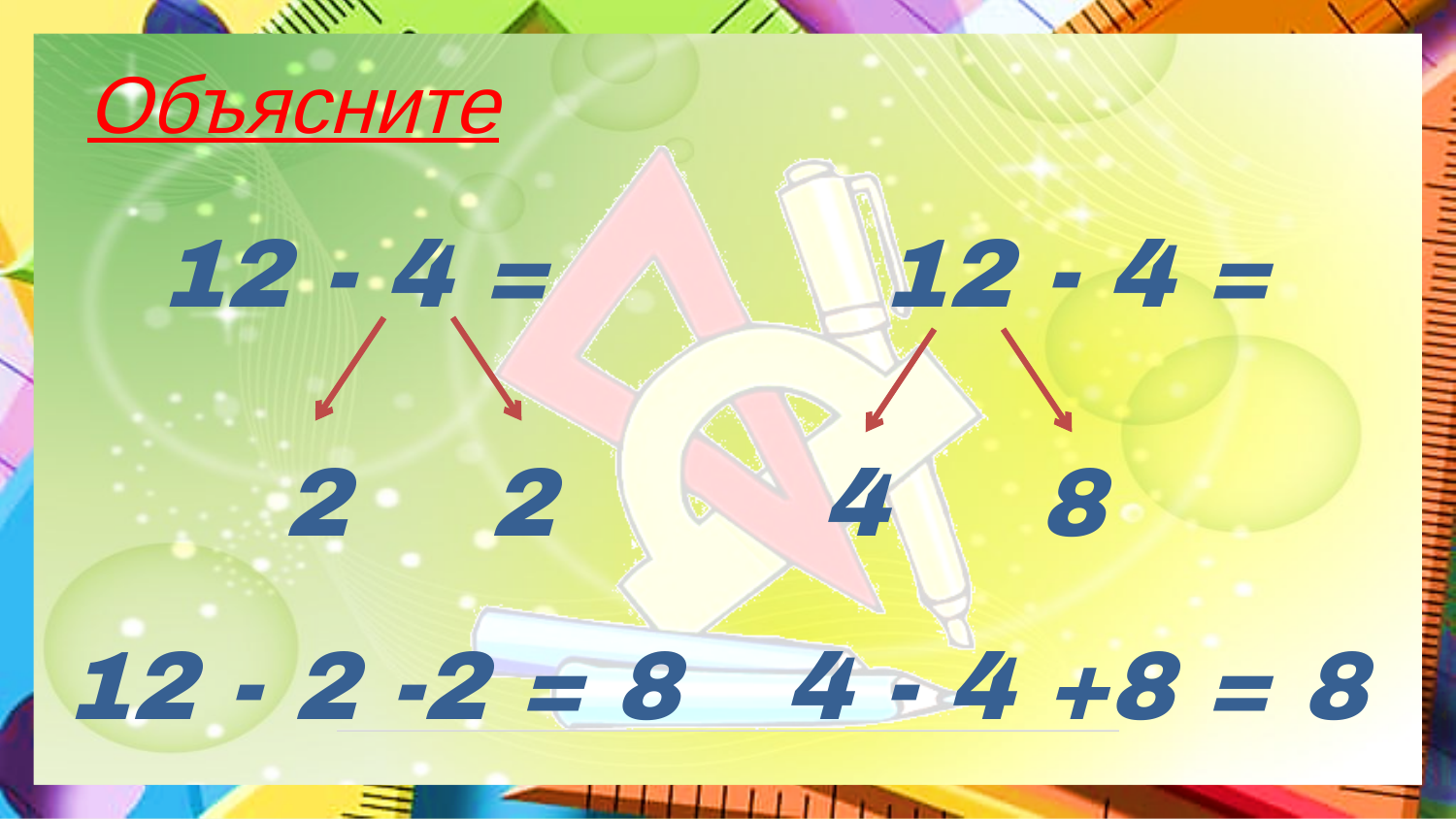

# Объясните
12 - 4 =
12 - 4 =
2
2
4
8
12 - 2 -2 = 8
 4 - 4 +8 = 8